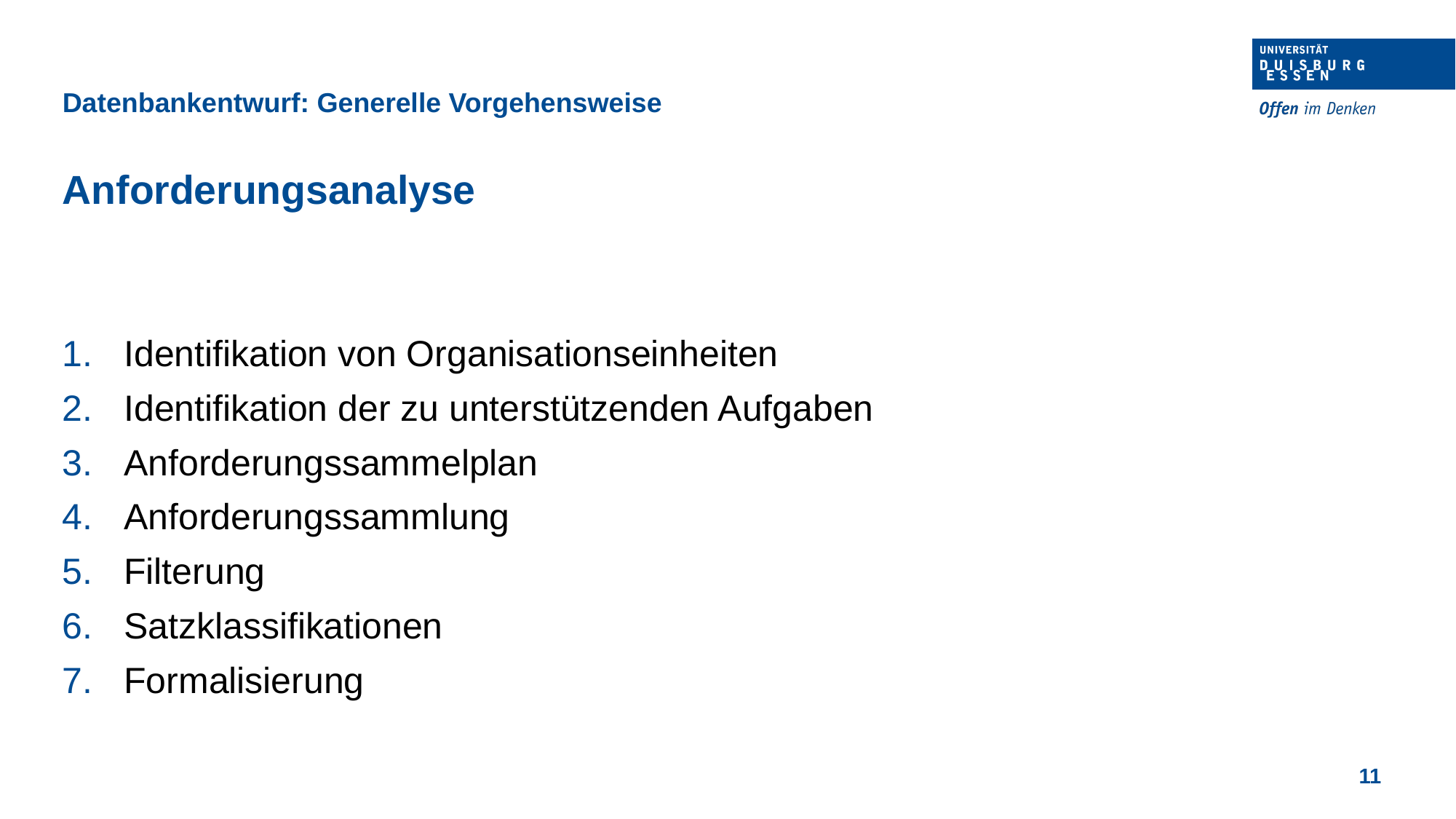

Datenbankentwurf: Generelle Vorgehensweise

Anforderungsanalyse
Identifikation von Organisationseinheiten
Identifikation der zu unterstützenden Aufgaben
Anforderungssammelplan
Anforderungssammlung
Filterung
Satzklassifikationen
Formalisierung
11